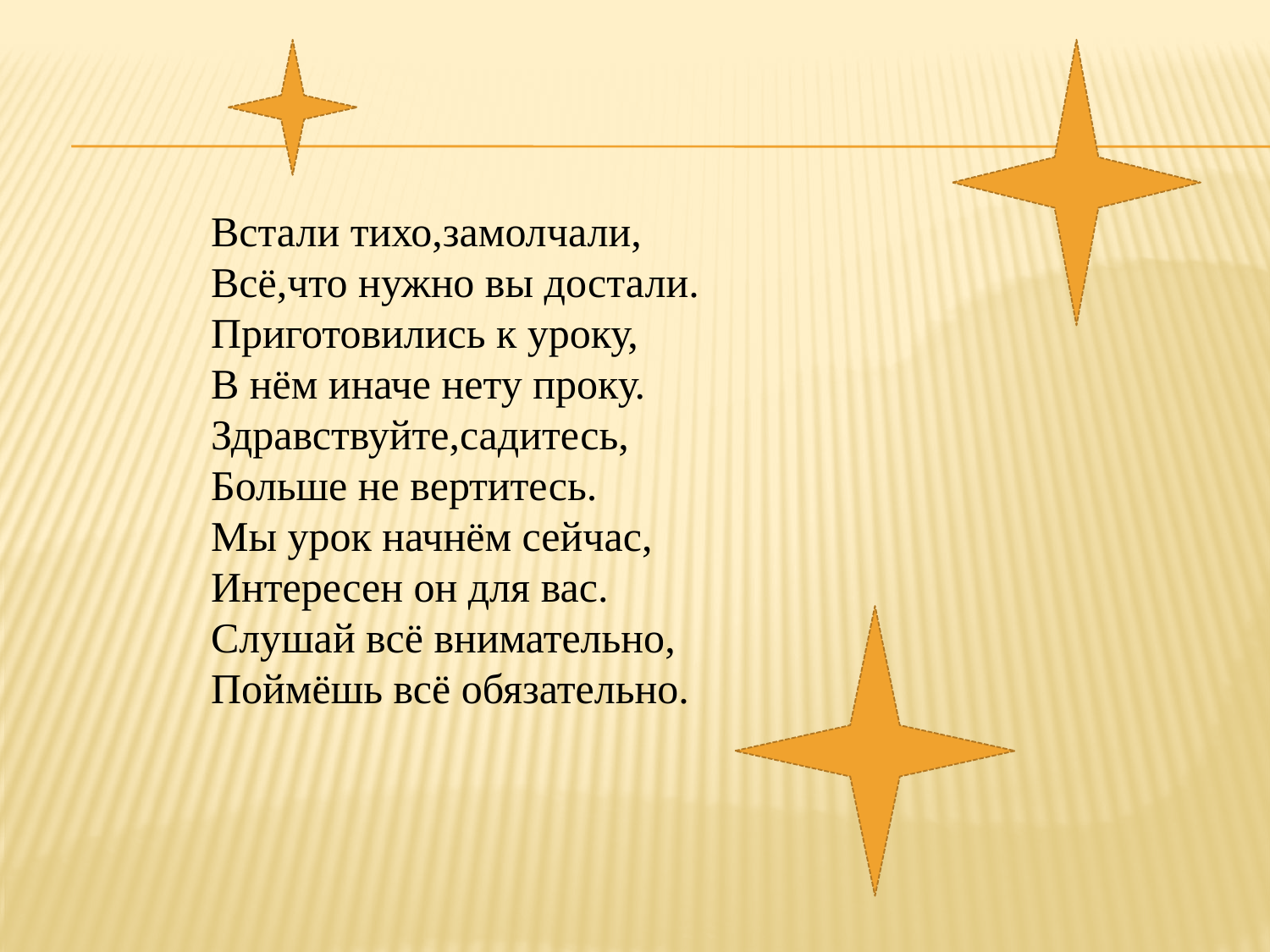

#

Встали тихо,замолчали,
Всё,что нужно вы достали.
Приготовились к уроку,
В нём иначе нету проку.
Здравствуйте,садитесь,
Больше не вертитесь.
Мы урок начнём сейчас,
Интересен он для вас.
Слушай всё внимательно,
Поймёшь всё обязательно.